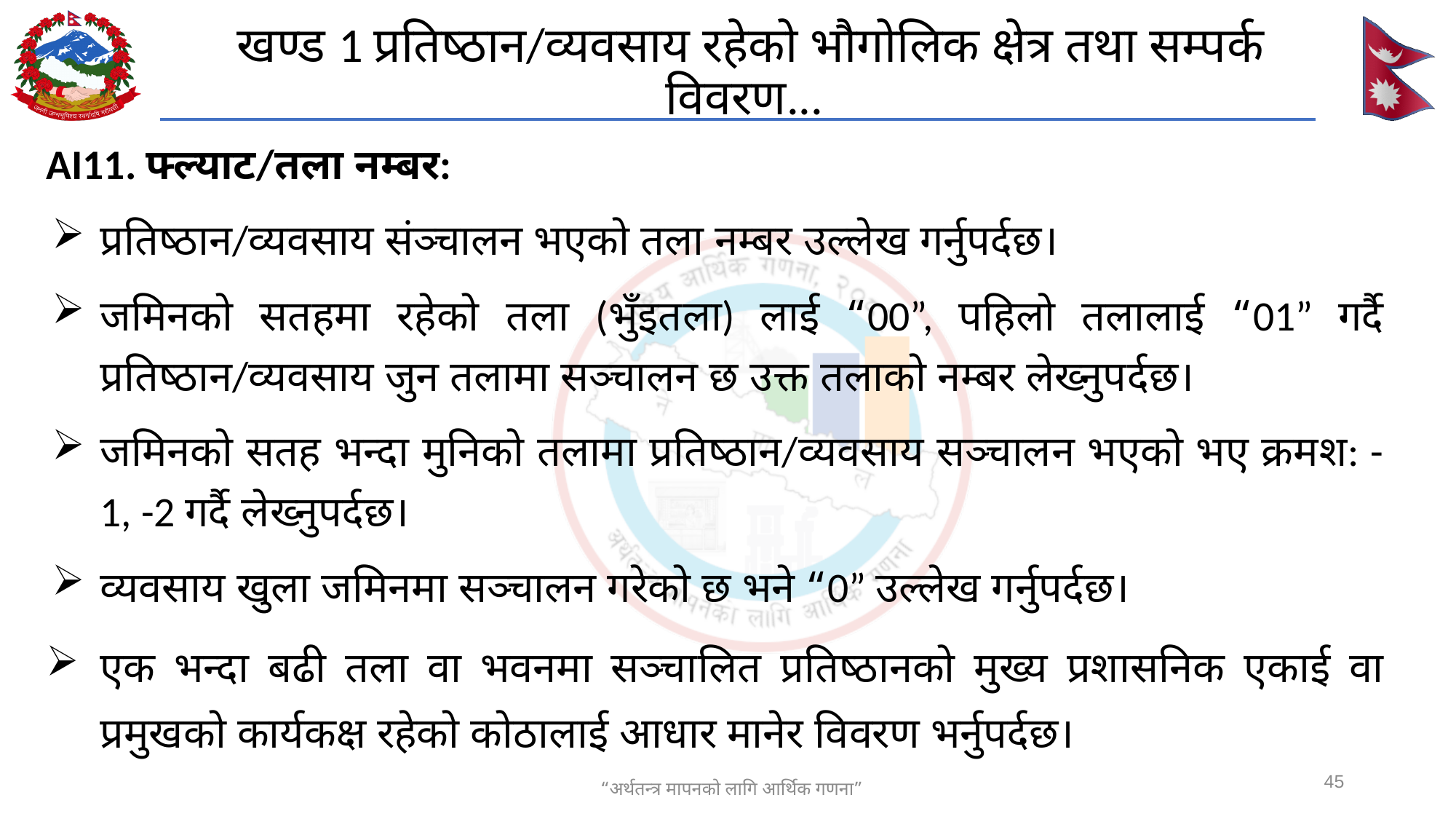

# खण्ड 1 प्रतिष्ठान/व्यवसाय रहेको भौगोलिक क्षेत्र तथा सम्पर्क विवरण...
AI11. फ्ल्याट/तला नम्बर:
प्रतिष्ठान/व्यवसाय संञ्चालन भएको तला नम्बर उल्लेख गर्नुपर्दछ।
जमिनको सतहमा रहेको तला (भुँइतला) लाई “00”, पहिलो तलालाई “01” गर्दै प्रतिष्ठान/व्यवसाय जुन तलामा सञ्चालन छ उक्त तलाको नम्बर लेख्नुपर्दछ।
जमिनको सतह भन्दा मुनिको तलामा प्रतिष्ठान/व्यवसाय सञ्चालन भएको भए क्रमश: -1, -2 गर्दै लेख्नुपर्दछ।
व्यवसाय खुला जमिनमा सञ्चालन गरेको छ भने “0” उल्लेख गर्नुपर्दछ।
एक भन्दा बढी तला वा भवनमा सञ्चालित प्रतिष्ठानको मुख्य प्रशासनिक एकाई वा प्रमुखको कार्यकक्ष रहेको कोठालाई आधार मानेर विवरण भर्नुपर्दछ।

45
“अर्थतन्त्र मापनको लागि आर्थिक गणना”